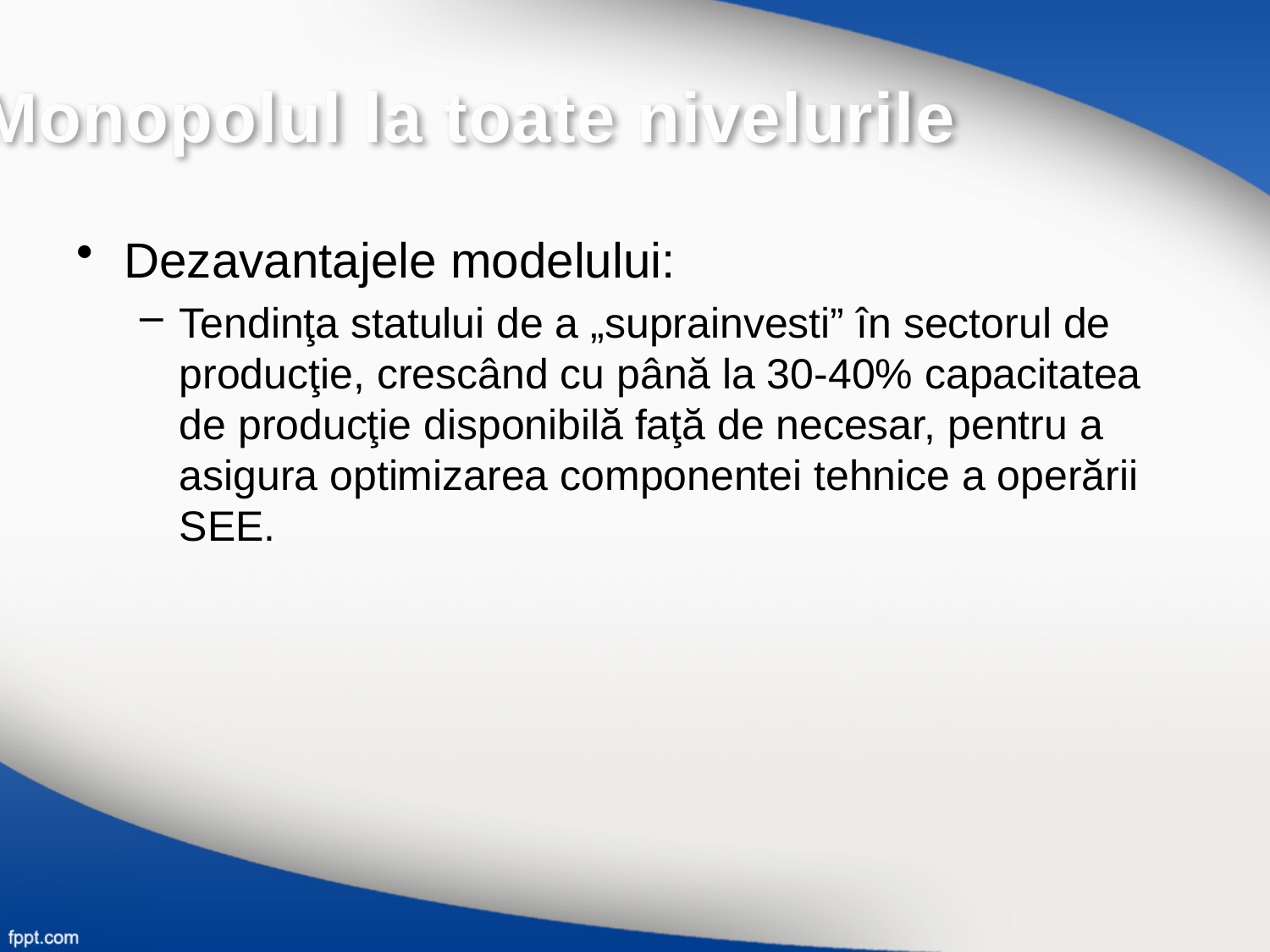

Monopolul la toate nivelurile
Dezavantajele modelului:
Tendinţa statului de a „suprainvesti” în sectorul de producţie, crescând cu până la 30-40% capacitatea de producţie disponibilă faţă de necesar, pentru a asigura optimizarea componentei tehnice a operării SEE.